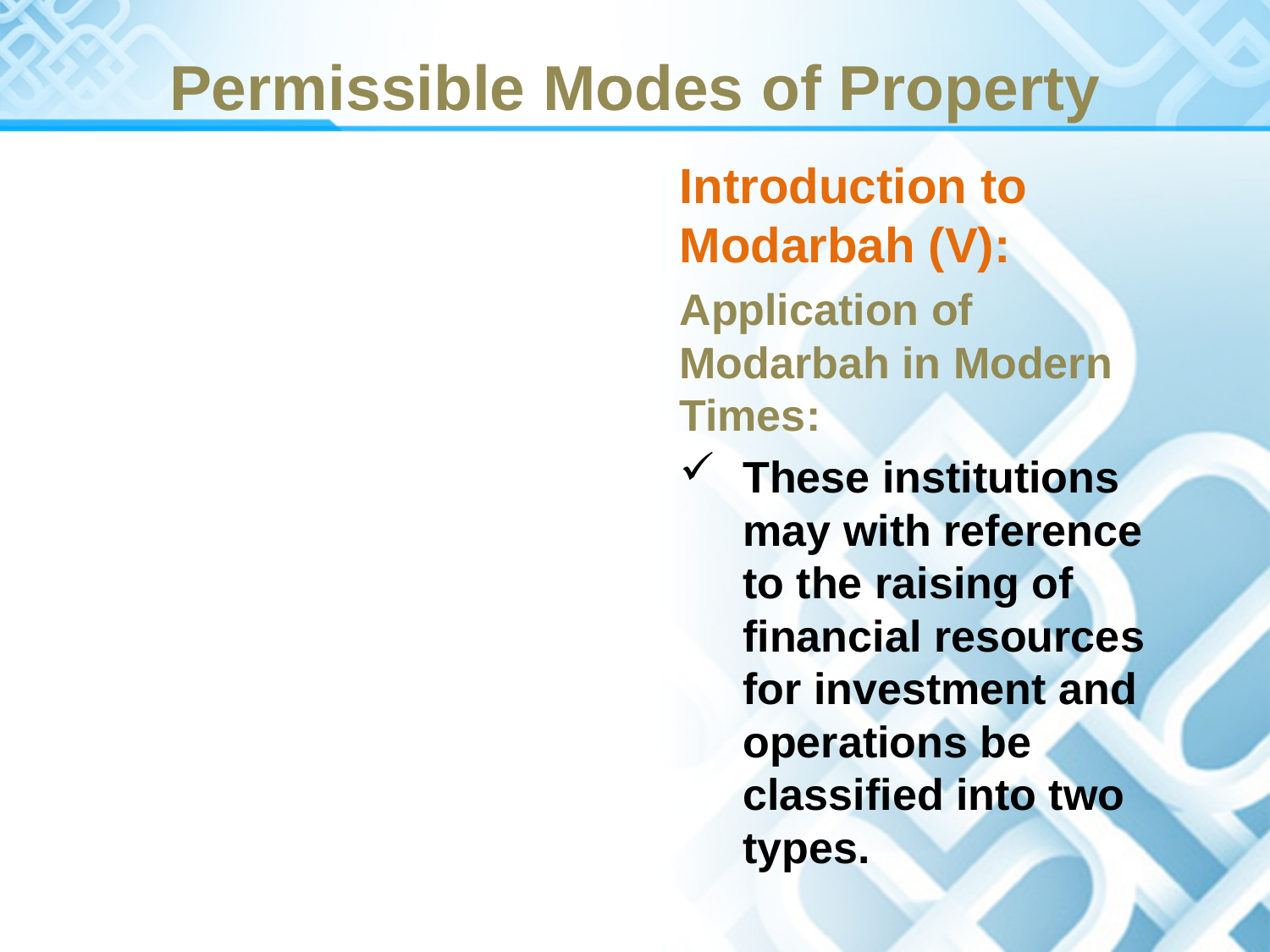

Permissible Modes of Property
Introduction to Modarbah (V):
Application of Modarbah in Modern Times:
These institutions may with reference to the raising of financial resources for investment and operations be classified into two types.